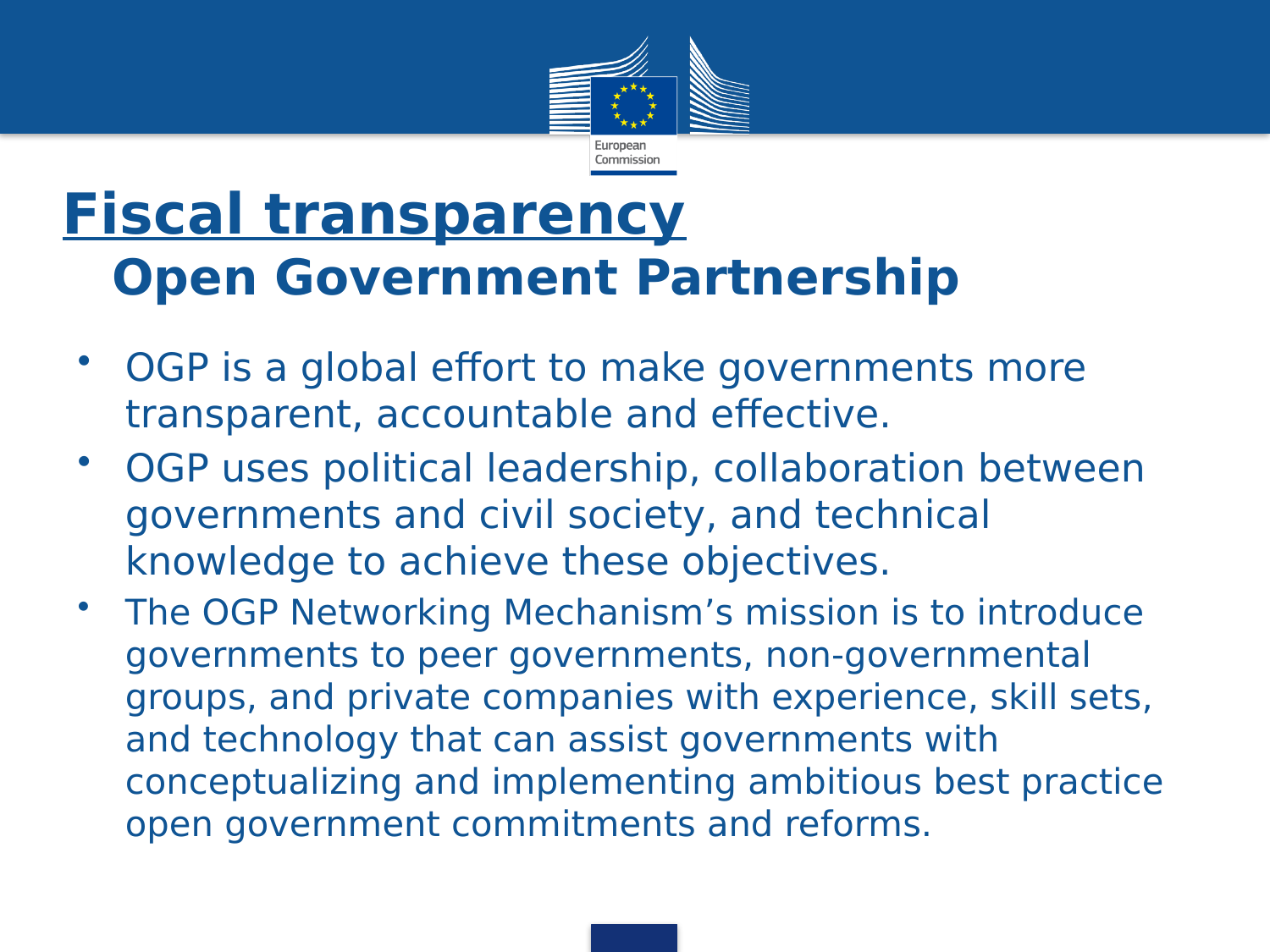

Fiscal transparency
Open Government Partnership
OGP is a global effort to make governments more transparent, accountable and effective.
OGP uses political leadership, collaboration between governments and civil society, and technical knowledge to achieve these objectives.
The OGP Networking Mechanism’s mission is to introduce governments to peer governments, non-governmental groups, and private companies with experience, skill sets, and technology that can assist governments with conceptualizing and implementing ambitious best practice open government commitments and reforms.